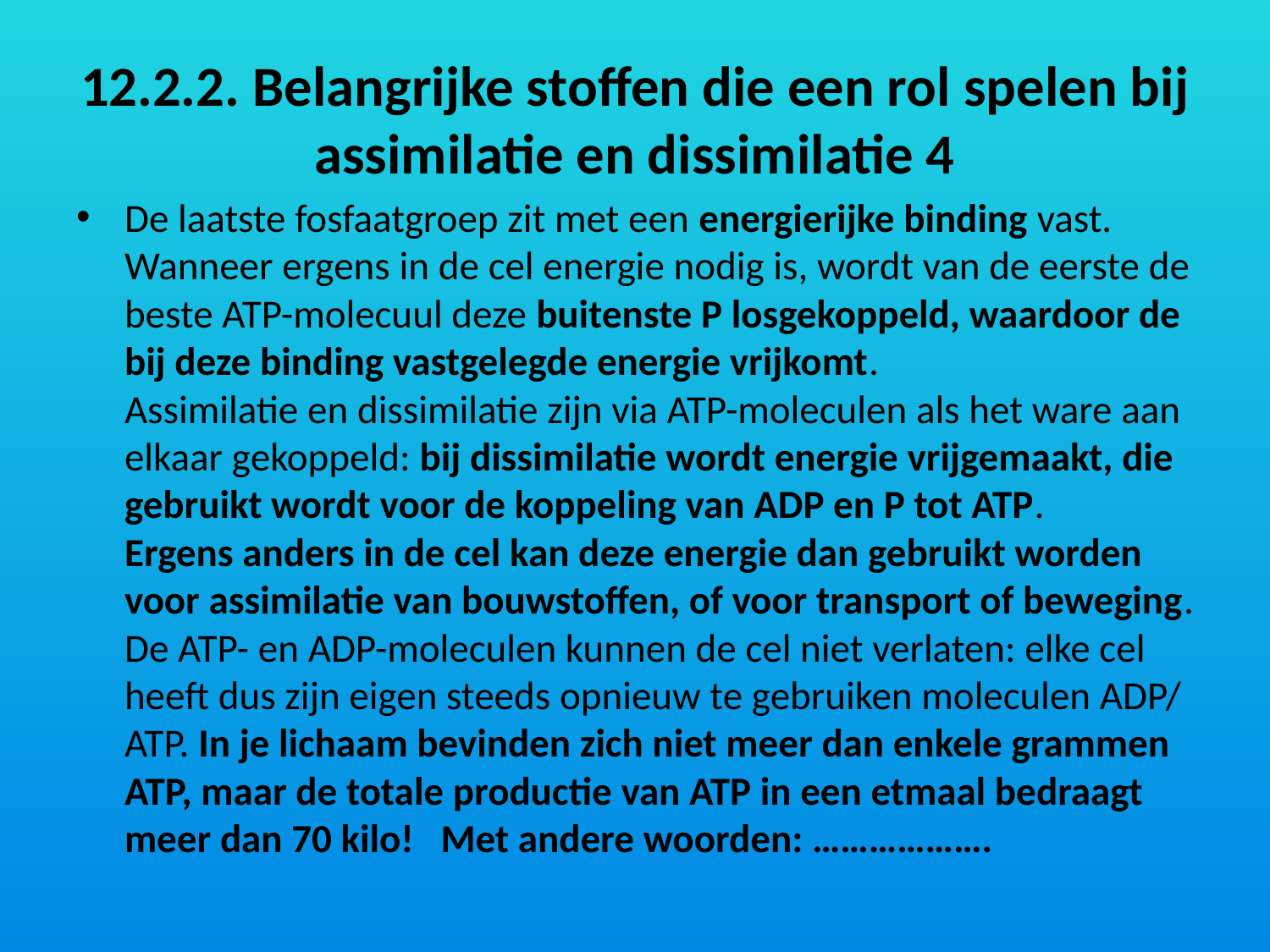

# 12.2.2. Belangrijke stoffen die een rol spelen bij assimilatie en dissimilatie 4
De laatste fosfaatgroep zit met een energierijke binding vast. Wanneer ergens in de cel energie nodig is, wordt van de eerste de beste ATP-molecuul deze buitenste P losgekoppeld, waardoor de bij deze binding vastgelegde energie vrijkomt.
Assimilatie en dissimilatie zijn via ATP-moleculen als het ware aan elkaar gekoppeld: bij dissimilatie wordt energie vrijgemaakt, die gebruikt wordt voor de koppeling van ADP en P tot ATP.
Ergens anders in de cel kan deze energie dan gebruikt worden voor assimilatie van bouwstoffen, of voor transport of beweging.
De ATP- en ADP-moleculen kunnen de cel niet verlaten: elke cel heeft dus zijn eigen steeds opnieuw te gebruiken moleculen ADP/ ATP. In je lichaam bevinden zich niet meer dan enkele grammen ATP, maar de totale productie van ATP in een etmaal bedraagt meer dan 70 kilo!   Met andere woorden: ……………….